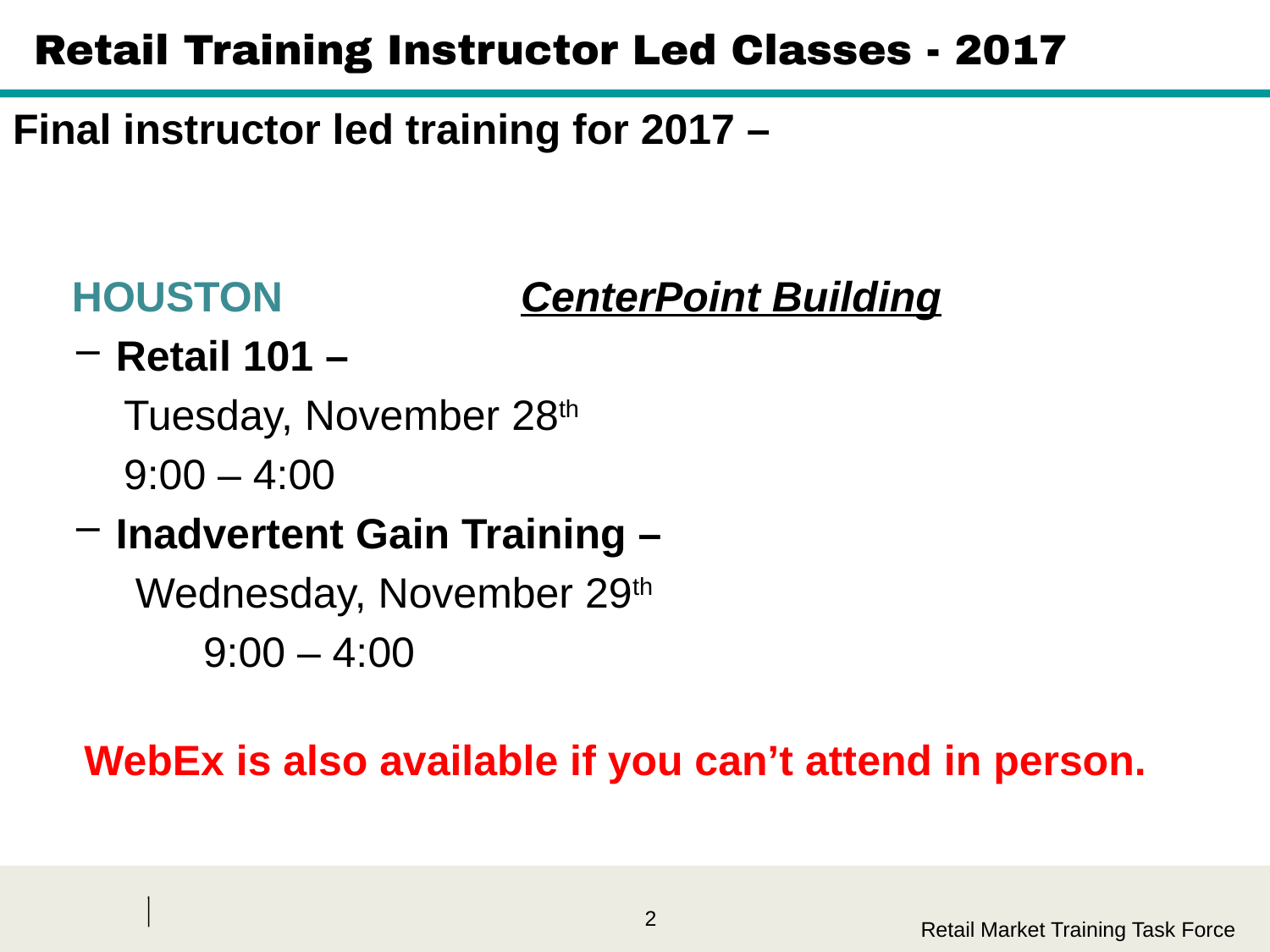

# Retail Training Instructor Led Classes - 2017
Final instructor led training for 2017 –

     HOUSTON		CenterPoint Building
Retail 101 –
    Tuesday, November 28th
    9:00 – 4:00
Inadvertent Gain Training –
     Wednesday, November 29th
	9:00 – 4:00

WebEx is also available if you can’t attend in person.
Retail Market Training Task Force